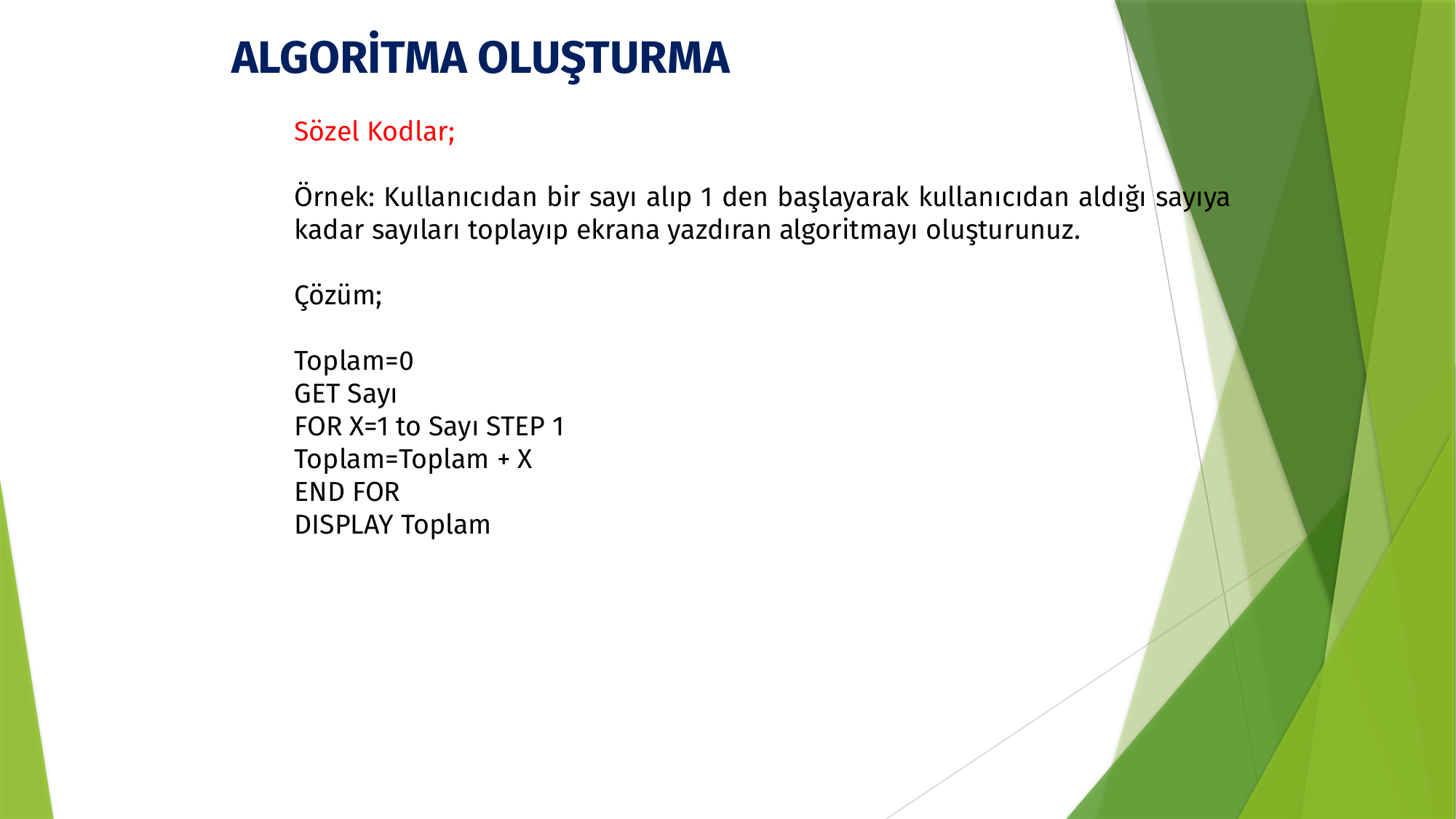

ALGORİTMA OLUŞTURMA
Sözel Kodlar;

Örnek: Kullanıcıdan bir sayı alıp 1 den başlayarak kullanıcıdan aldığı sayıya kadar sayıları toplayıp ekrana yazdıran algoritmayı oluşturunuz.

Çözüm;

Toplam=0
GET Sayı
FOR X=1 to Sayı STEP 1
Toplam=Toplam + X
END FOR
DISPLAY Toplam